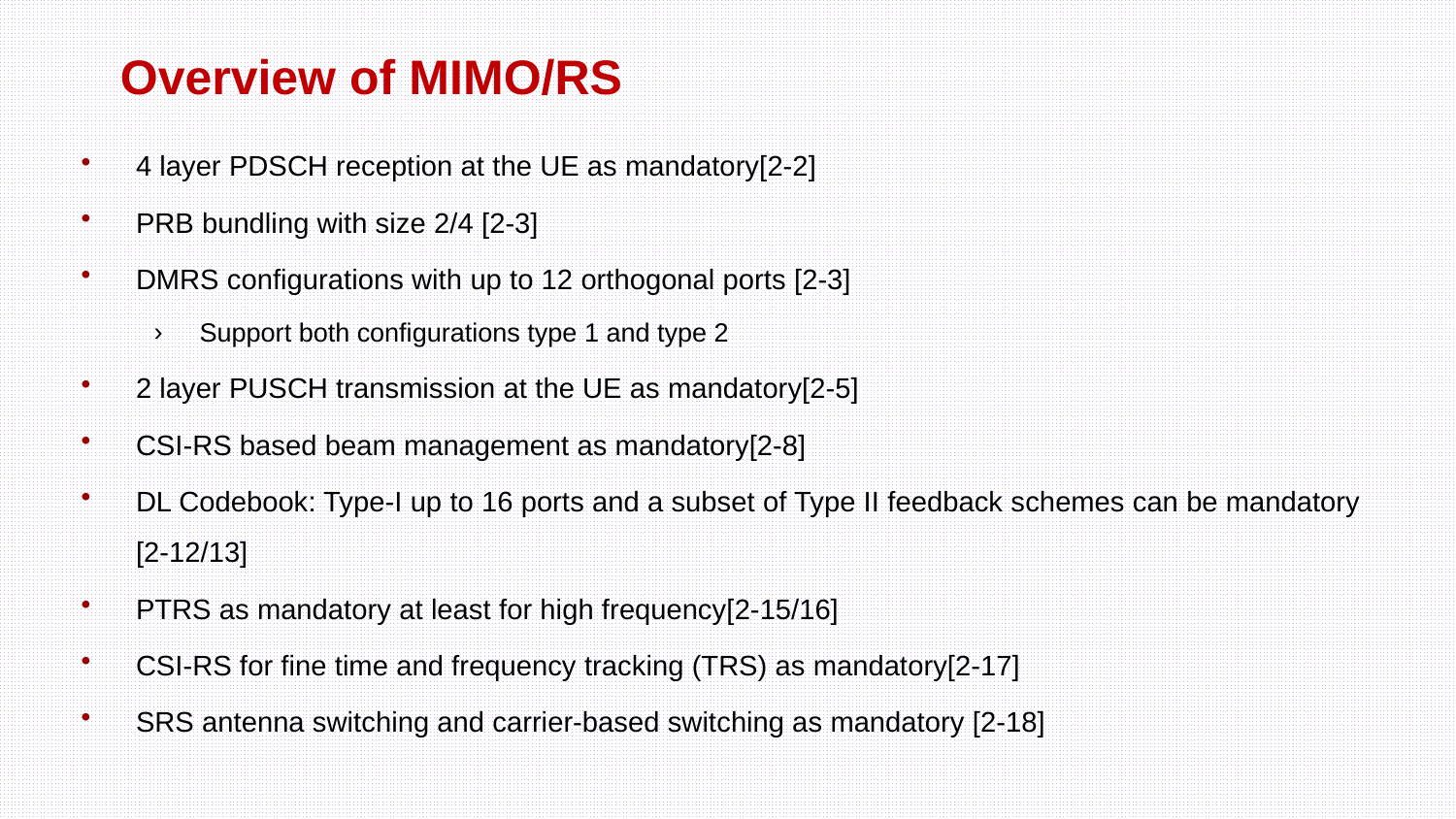

# Overview of MIMO/RS
4 layer PDSCH reception at the UE as mandatory[2-2]
PRB bundling with size 2/4 [2-3]
DMRS configurations with up to 12 orthogonal ports [2-3]
Support both configurations type 1 and type 2
2 layer PUSCH transmission at the UE as mandatory[2-5]
CSI-RS based beam management as mandatory[2-8]
DL Codebook: Type-I up to 16 ports and a subset of Type II feedback schemes can be mandatory [2-12/13]
PTRS as mandatory at least for high frequency[2-15/16]
CSI-RS for fine time and frequency tracking (TRS) as mandatory[2-17]
SRS antenna switching and carrier-based switching as mandatory [2-18]